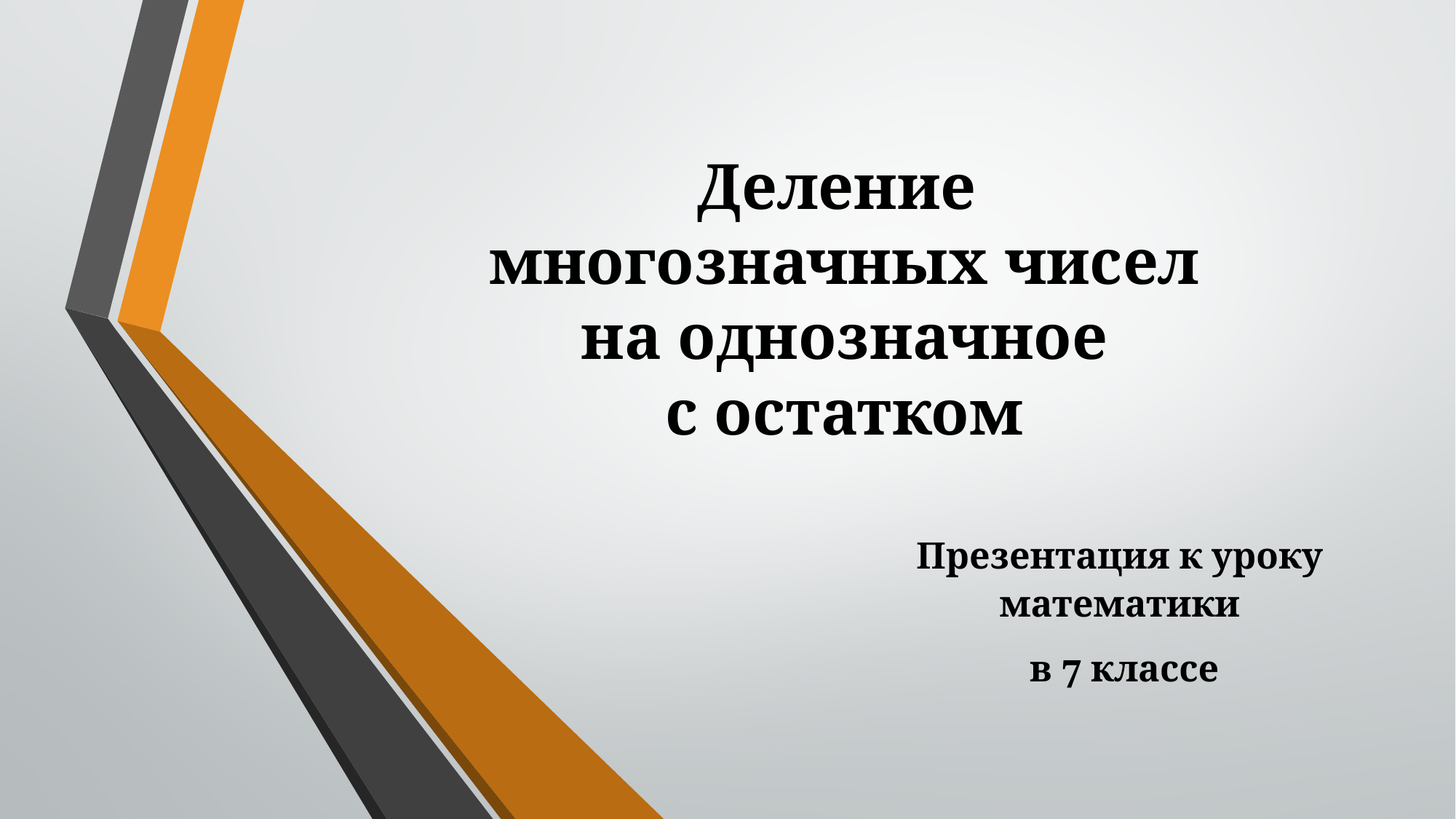

# Деление многозначных чисел на однозначное с остатком
Презентация к уроку математики
 в 7 классе